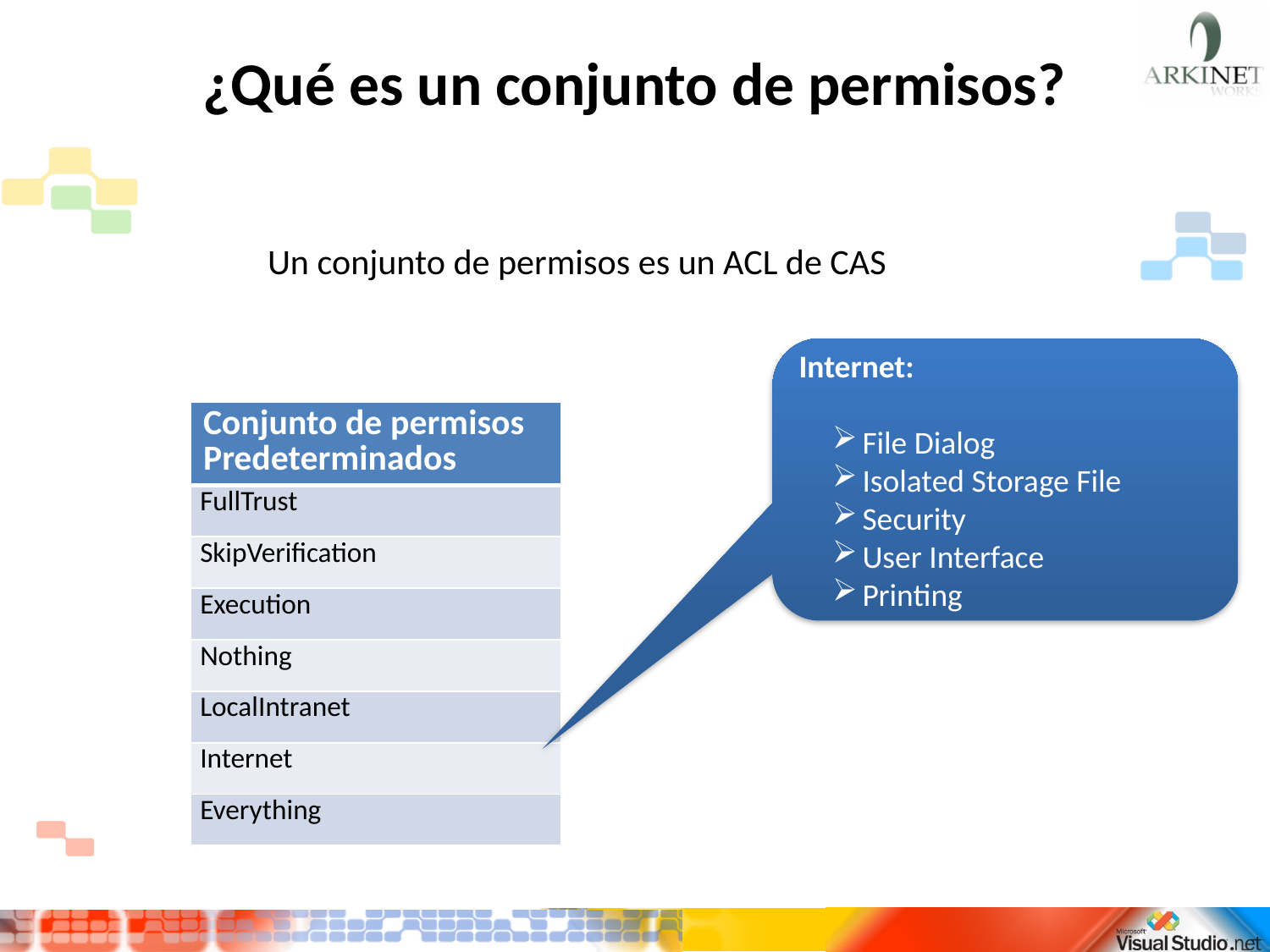

# ¿Qué es un conjunto de permisos?
	Un conjunto de permisos es un ACL de CAS

Internet:

File Dialog
Isolated Storage File
Security
User Interface
Printing

| Conjunto de permisos Predeterminados |
| --- |
| FullTrust |
| SkipVerification |
| Execution |
| Nothing |
| LocalIntranet |
| Internet |
| Everything |